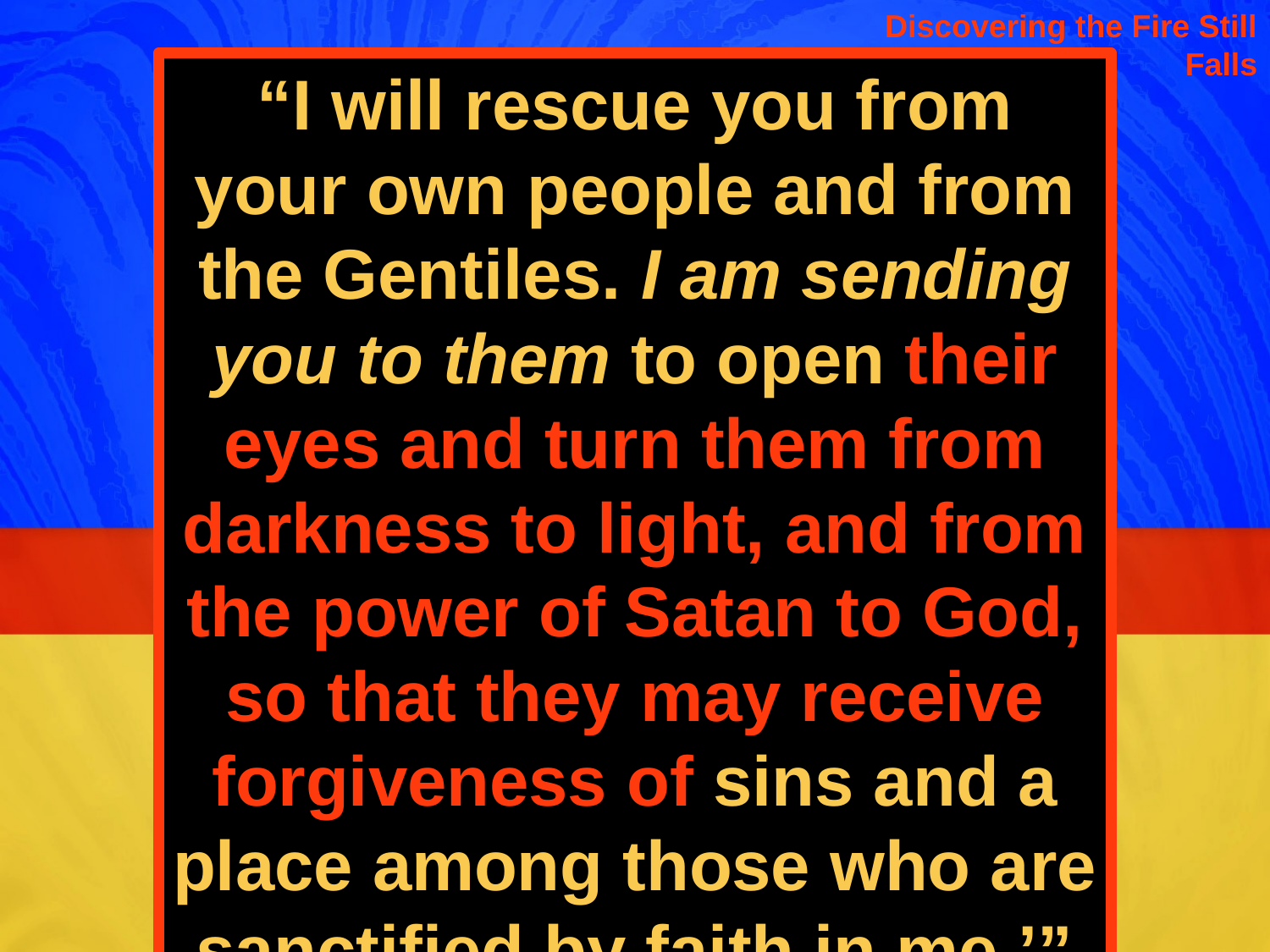

Discovering the Fire Still Falls
“I will rescue you from your own people and from the Gentiles. I am sending you to them to open their eyes and turn them from darkness to light, and from the power of Satan to God, so that they may receive forgiveness of sins and a place among those who are sanctified by faith in me.’” Acts 26:17-18